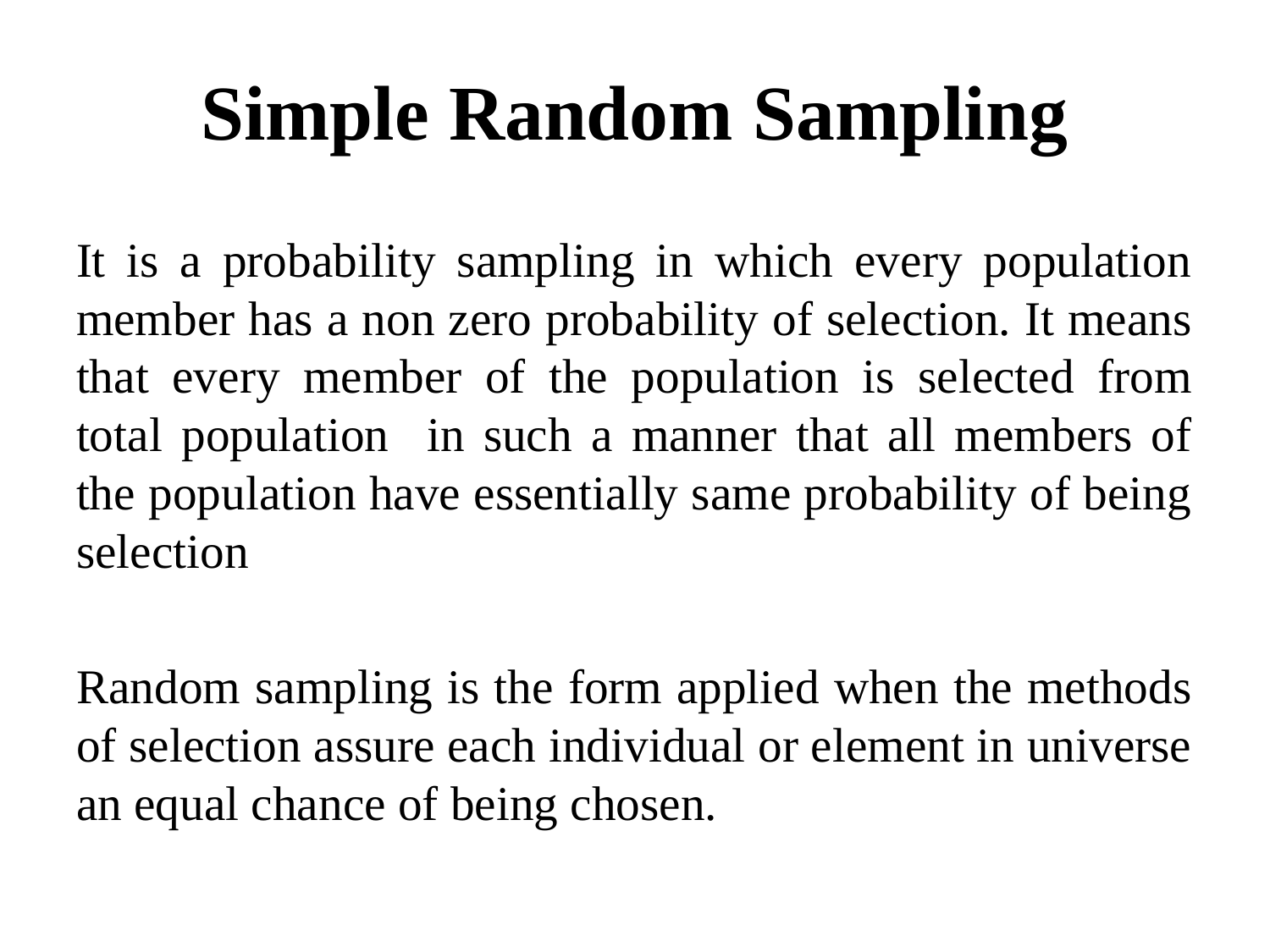

# Simple Random Sampling
It is a probability sampling in which every population member has a non zero probability of selection. It means that every member of the population is selected from total population  in such a manner that all members of the population have essentially same probability of being selection

Random sampling is the form applied when the methods of selection assure each individual or element in universe an equal chance of being chosen.